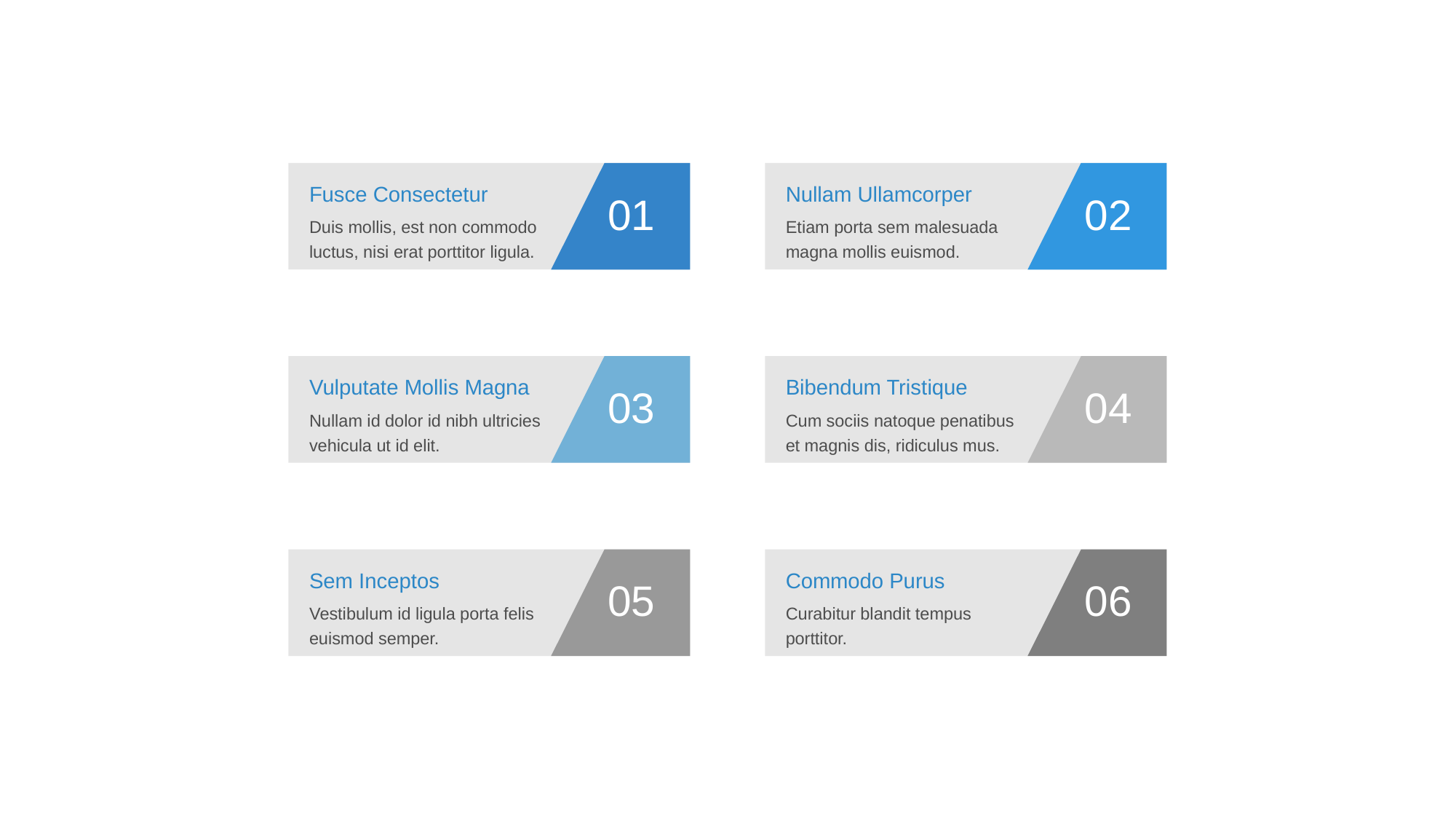

Fusce Consectetur
Duis mollis, est non commodo luctus, nisi erat porttitor ligula.
01

Nullam Ullamcorper
Etiam porta sem malesuada magna mollis euismod.
02

Vulputate Mollis Magna
Nullam id dolor id nibh ultricies vehicula ut id elit.
03

Bibendum Tristique
Cum sociis natoque penatibus et magnis dis, ridiculus mus.
04

Sem Inceptos
Vestibulum id ligula porta felis euismod semper.
05

Commodo Purus
Curabitur blandit tempus porttitor.
06